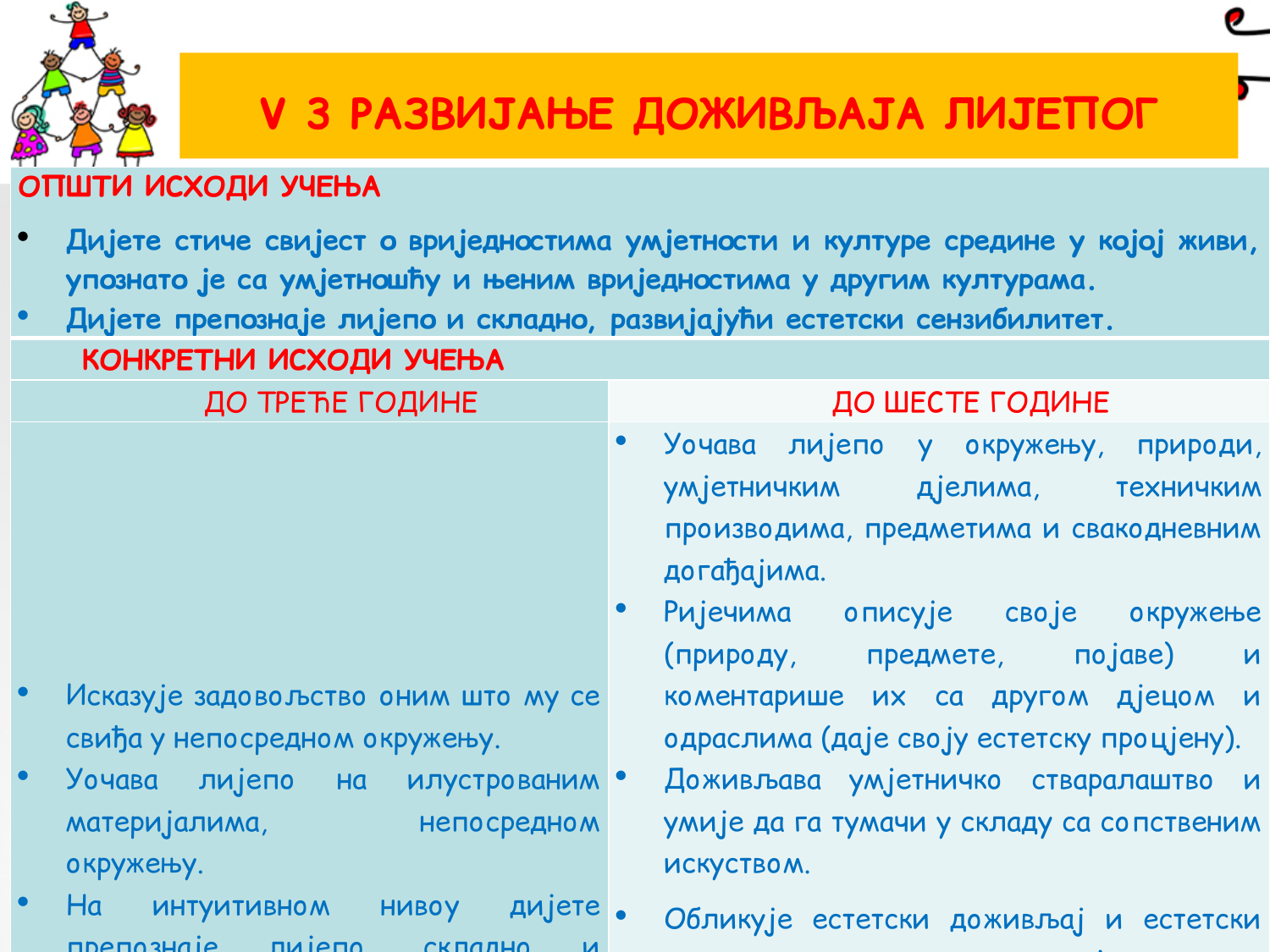

# V 3 РАЗВИЈАЊЕ ДОЖИВЉАЈА ЛИЈЕПОГ
| ОПШТИ ИСХОДИ УЧЕЊА Дијете стиче свијест о вриједностима умјетности и културе средине у којој живи, упознато је са умјетношћу и њеним вриједностима у другим културама. Дијете препознаје лијепо и складно, развијајући естетски сензибилитет. |  |
| --- | --- |
| КОНКРЕТНИ ИСХОДИ УЧЕЊА |  |
| ДО ТРЕЋЕ ГОДИНЕ | ДО ШЕСТЕ ГОДИНЕ |
| Исказује задовољство оним што му се свиђа у непосредном окружењу. Уочава лијепо на илустрованим материјалима, непосредном окружењу. На интуитивном нивоу дијете препознаје лијепо, складно и пропорционално. | Уочава лијепо у окружењу, природи, умјетничким дјелима, техничким производима, предметима и свакодневним догађајима. Ријечима описује своје окружење (природу, предмете, појаве) и коментарише их са другом дјецом и одраслима (даје своју естетску процјену). Доживљава умјетничко стваралаштво и умије да га тумачи у складу са сопственим искуством. Обликује естетски доживљај и естетски укус кроз књижевност, поезију, ликовно стваралаштво, музику и плес, драмску умјетност. |